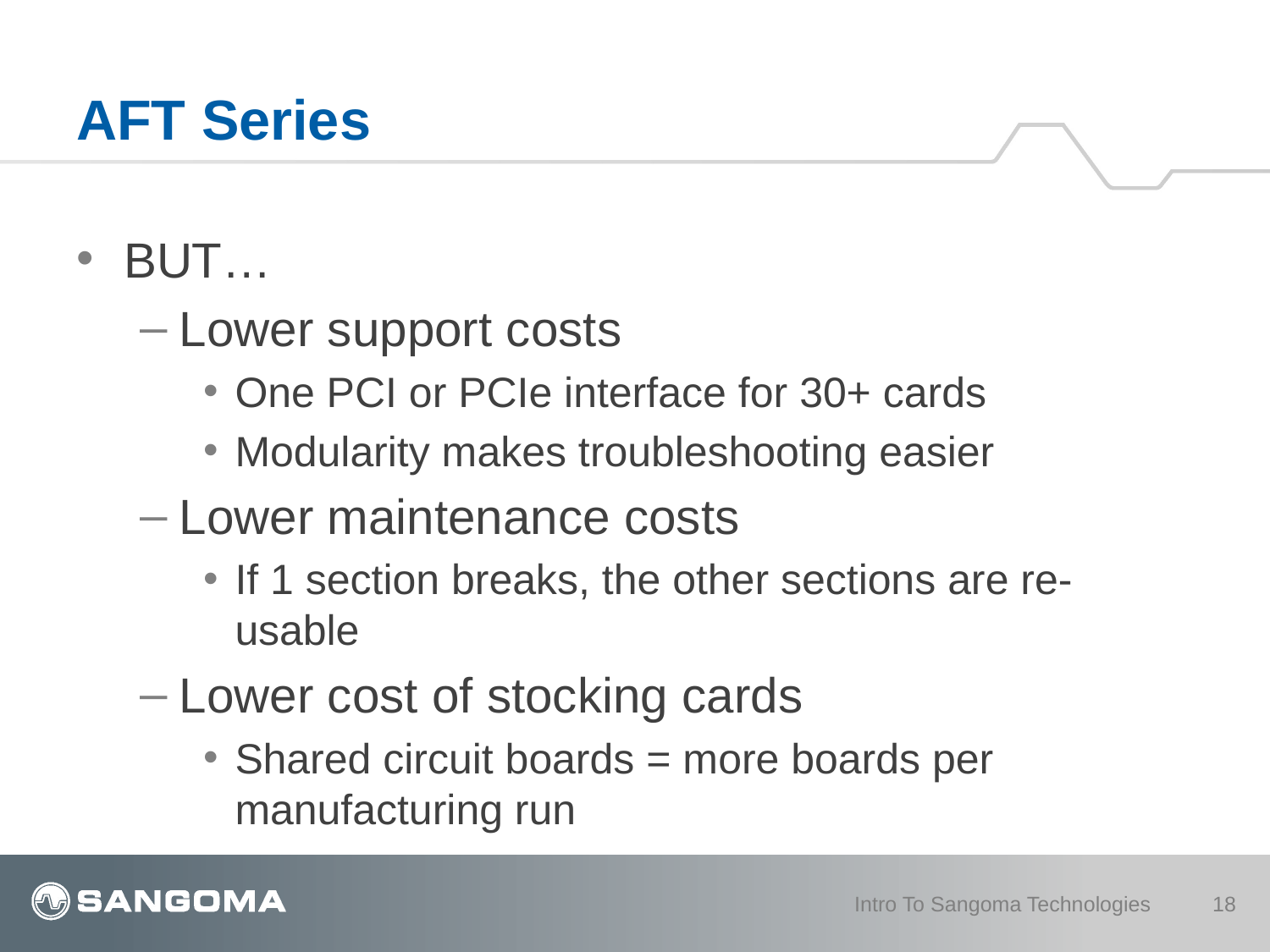

# AFT Series
BUT…
Lower support costs
One PCI or PCIe interface for 30+ cards
Modularity makes troubleshooting easier
Lower maintenance costs
If 1 section breaks, the other sections are re-usable
Lower cost of stocking cards
Shared circuit boards = more boards per manufacturing run

Intro To Sangoma Technologies
18